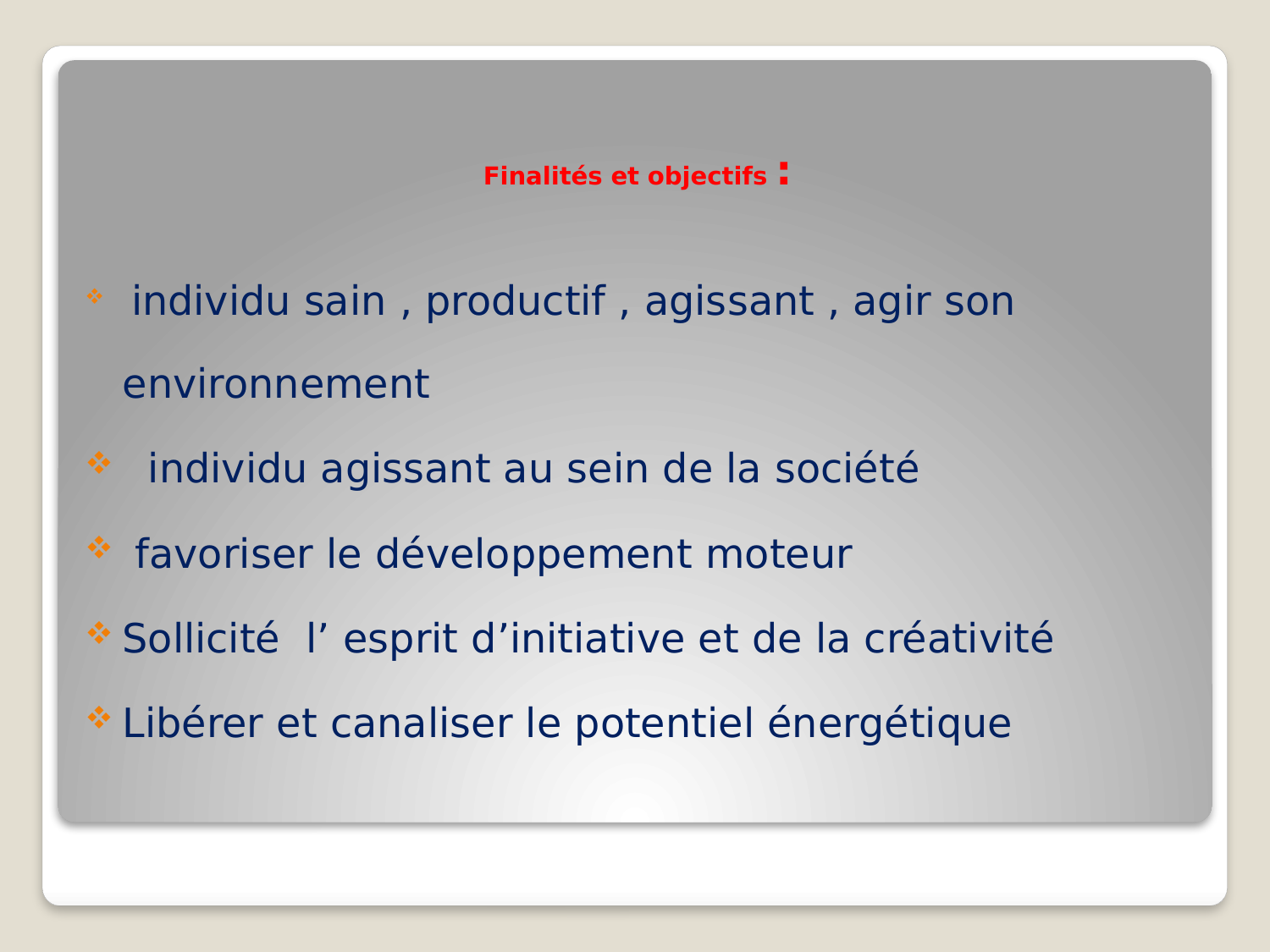

# Finalités et objectifs :
 individu sain , productif , agissant , agir son environnement
  individu agissant au sein de la société
 favoriser le développement moteur
Sollicité  l’ esprit d’initiative et de la créativité
Libérer et canaliser le potentiel énergétique